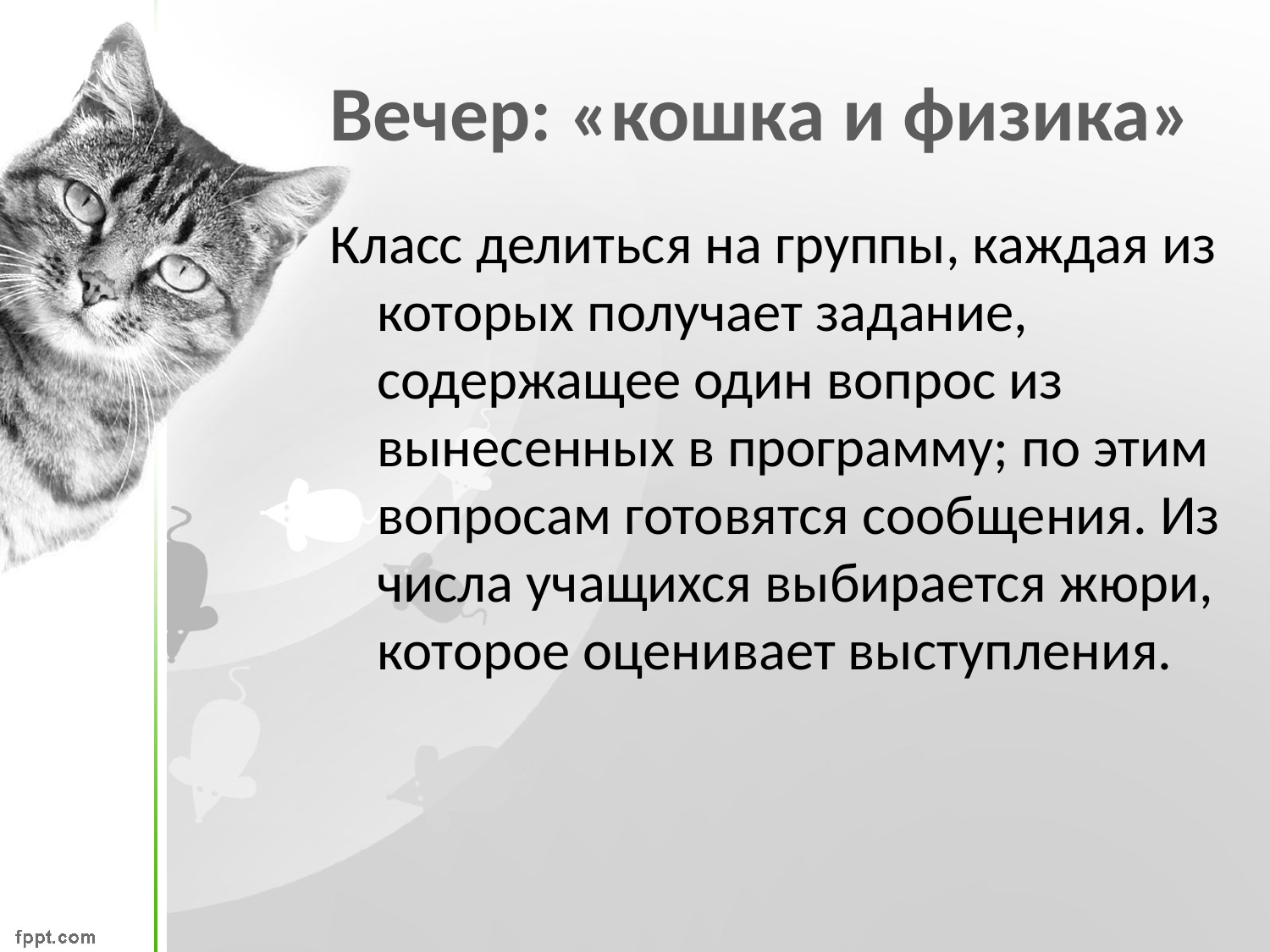

# Вечер: «кошка и физика»
Класс делиться на группы, каждая из которых получает задание, содержащее один вопрос из вынесенных в программу; по этим вопросам готовятся сообщения. Из числа учащихся выбирается жюри, которое оценивает выступления.